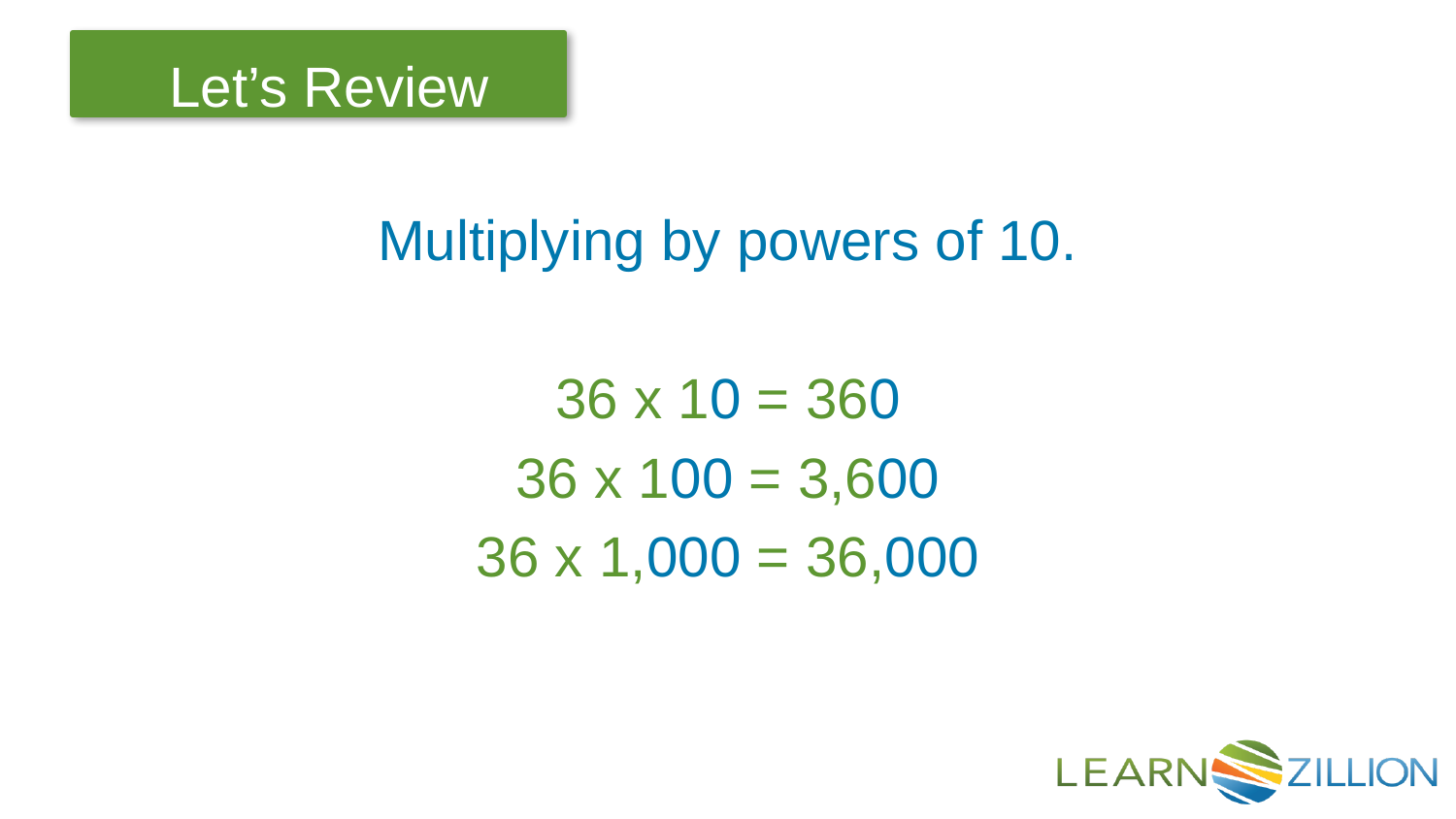

Multiplying by powers of 10.

36 x 10 = 360
36 x 100 = 3,600
36 x 1,000 = 36,000